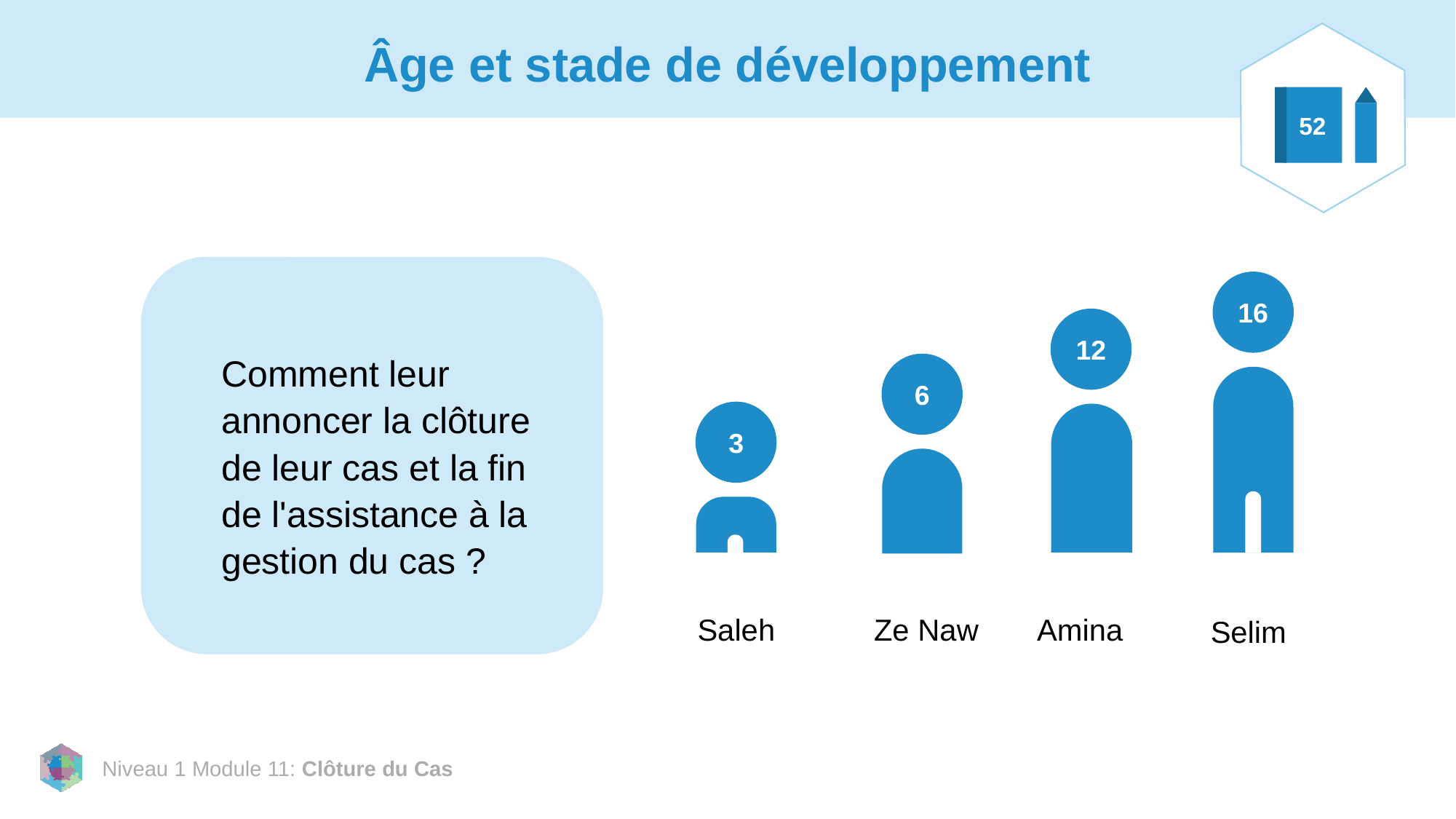

# Âge et stade de développement

52

16

12
Comment leur annoncer la clôture de leur cas et la fin de l'assistance à la gestion du cas ?
6

3

Amina
Saleh
Ze Naw
Selim